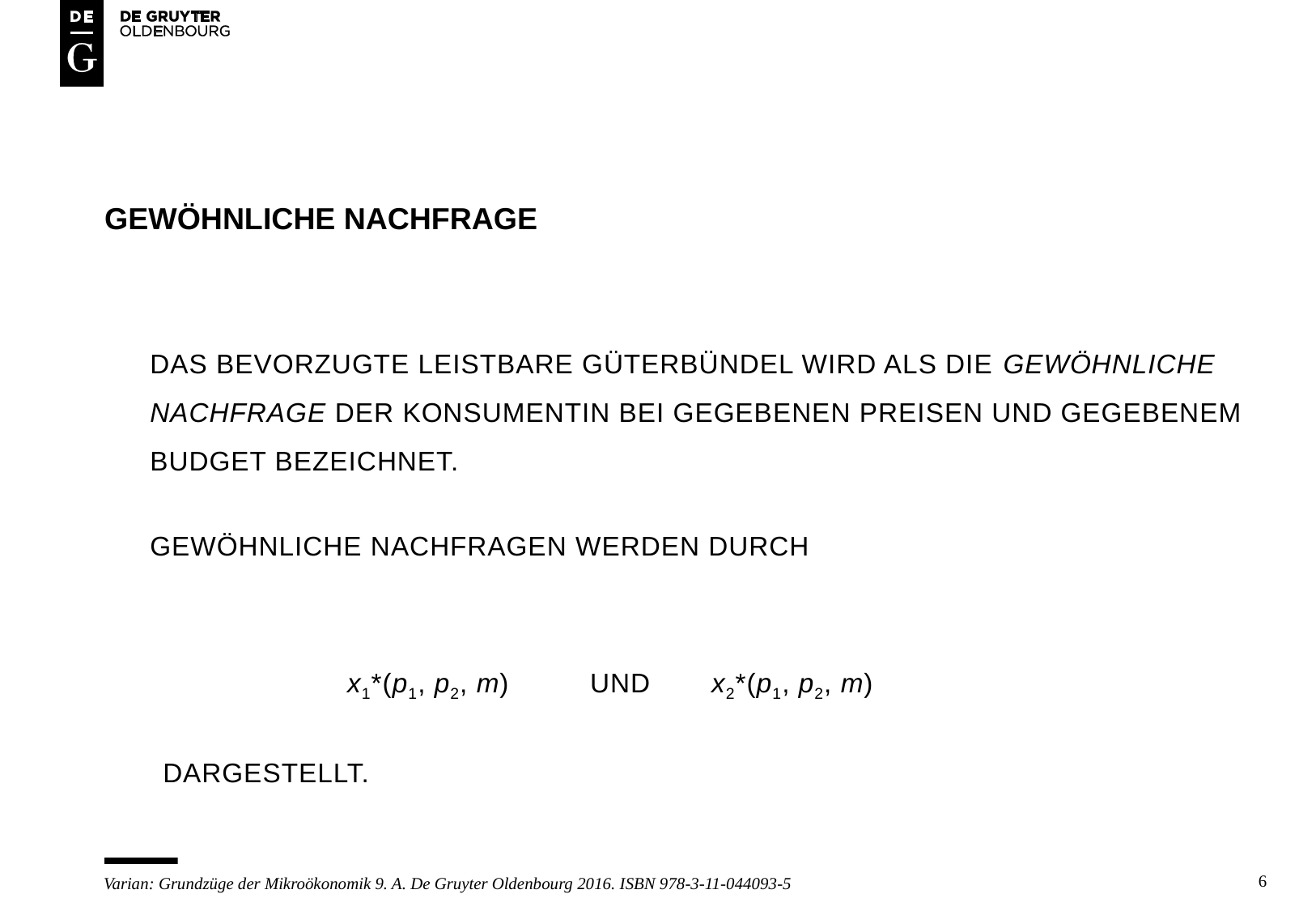

# Gewöhnliche Nachfrage
Das bevorzugte leistbare Güterbündel wird als die gewöhnliche Nachfrage der Konsumentin bei gegebenen Preisen und gegebenem Budget bezeichnet.
Gewöhnliche Nachfragen werden durch
		x1*(p1, p2, m) 	und 	x2*(p1, p2, m)
       dargestellt.

6
Varian: Grundzüge der Mikroökonomik 9. A. De Gruyter Oldenbourg 2016. ISBN 978-3-11-044093-5